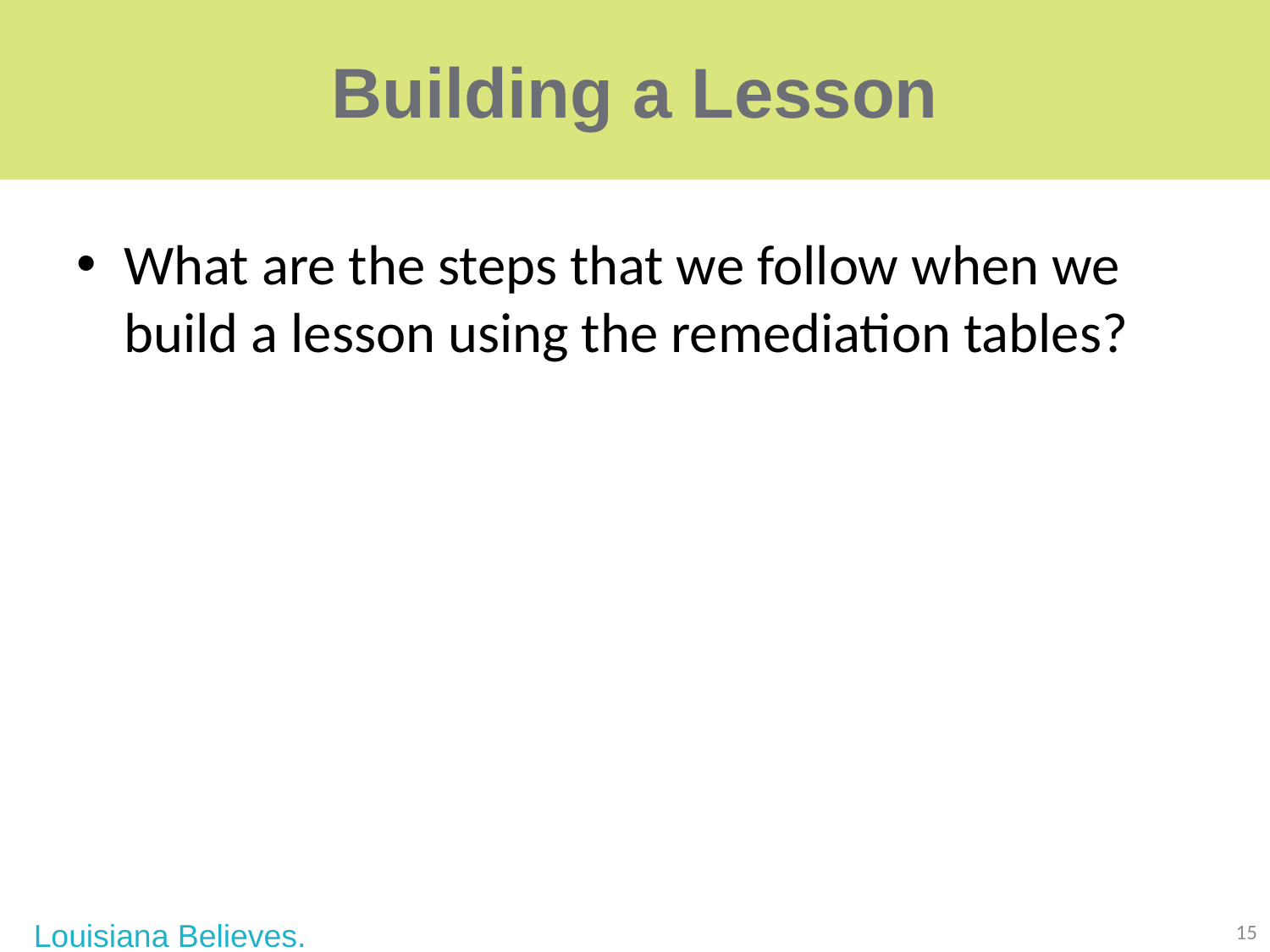

# Building a Lesson
What are the steps that we follow when we build a lesson using the remediation tables?
Louisiana Believes.
15